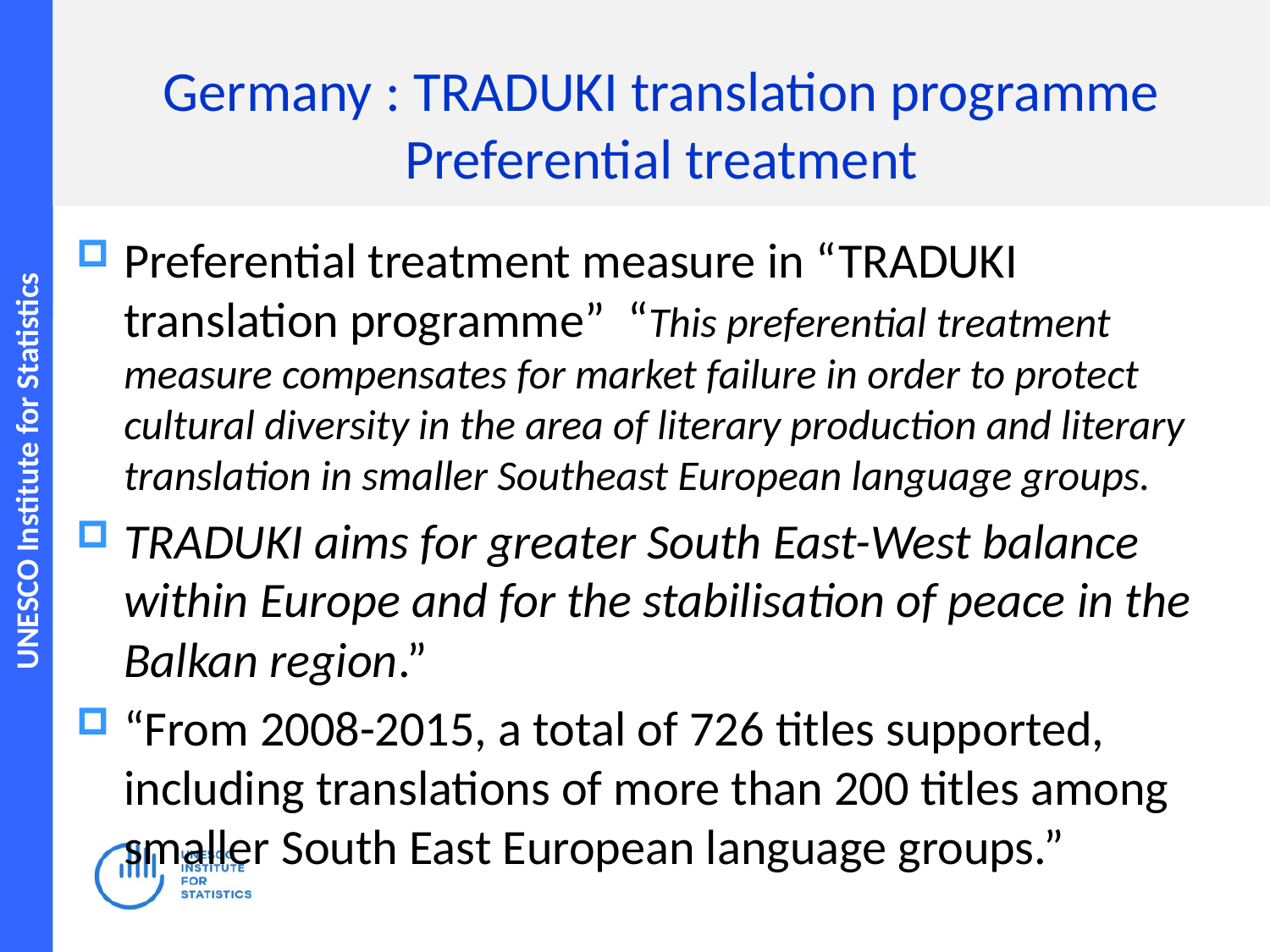

# Germany : TRADUKI translation programme Preferential treatment
Preferential treatment measure in “TRADUKI translation programme”  “This preferential treatment measure compensates for market failure in order to protect cultural diversity in the area of literary production and literary translation in smaller Southeast European language groups.
TRADUKI aims for greater South East-West balance within Europe and for the stabilisation of peace in the Balkan region.”
“From 2008-2015, a total of 726 titles supported, including translations of more than 200 titles among smaller South East European language groups.”